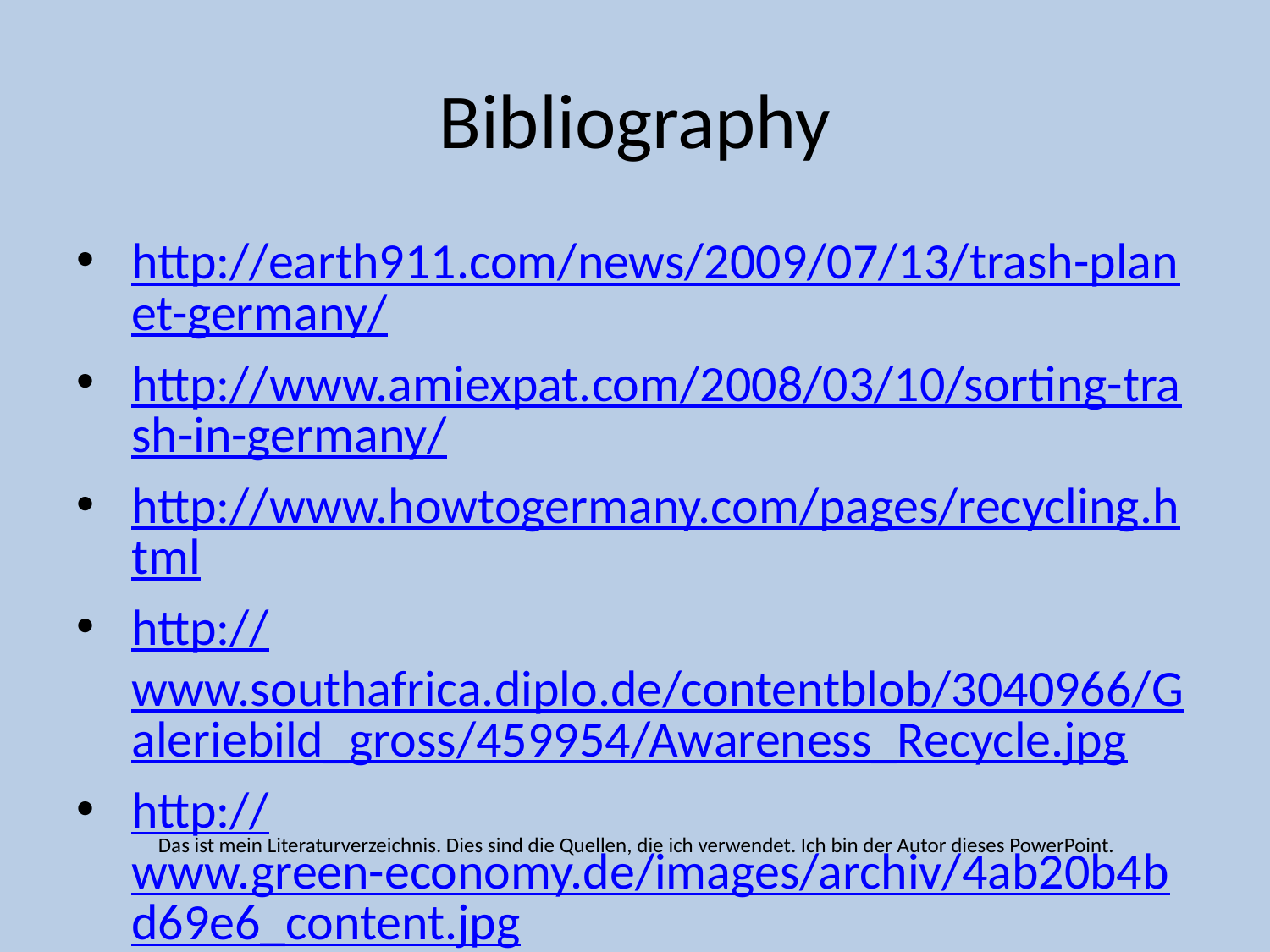

# Bibliography
http://earth911.com/news/2009/07/13/trash-planet-germany/
http://www.amiexpat.com/2008/03/10/sorting-trash-in-germany/
http://www.howtogermany.com/pages/recycling.html
http://www.southafrica.diplo.de/contentblob/3040966/Galeriebild_gross/459954/Awareness_Recycle.jpg
http://www.green-economy.de/images/archiv/4ab20b4bd69e6_content.jpg
http://etikettenstar.de/skin1/images/ES-GRP.jpg
Joseph Sanchez as author
Das ist mein Literaturverzeichnis. Dies sind die Quellen, die ich verwendet. Ich bin der Autor dieses PowerPoint.